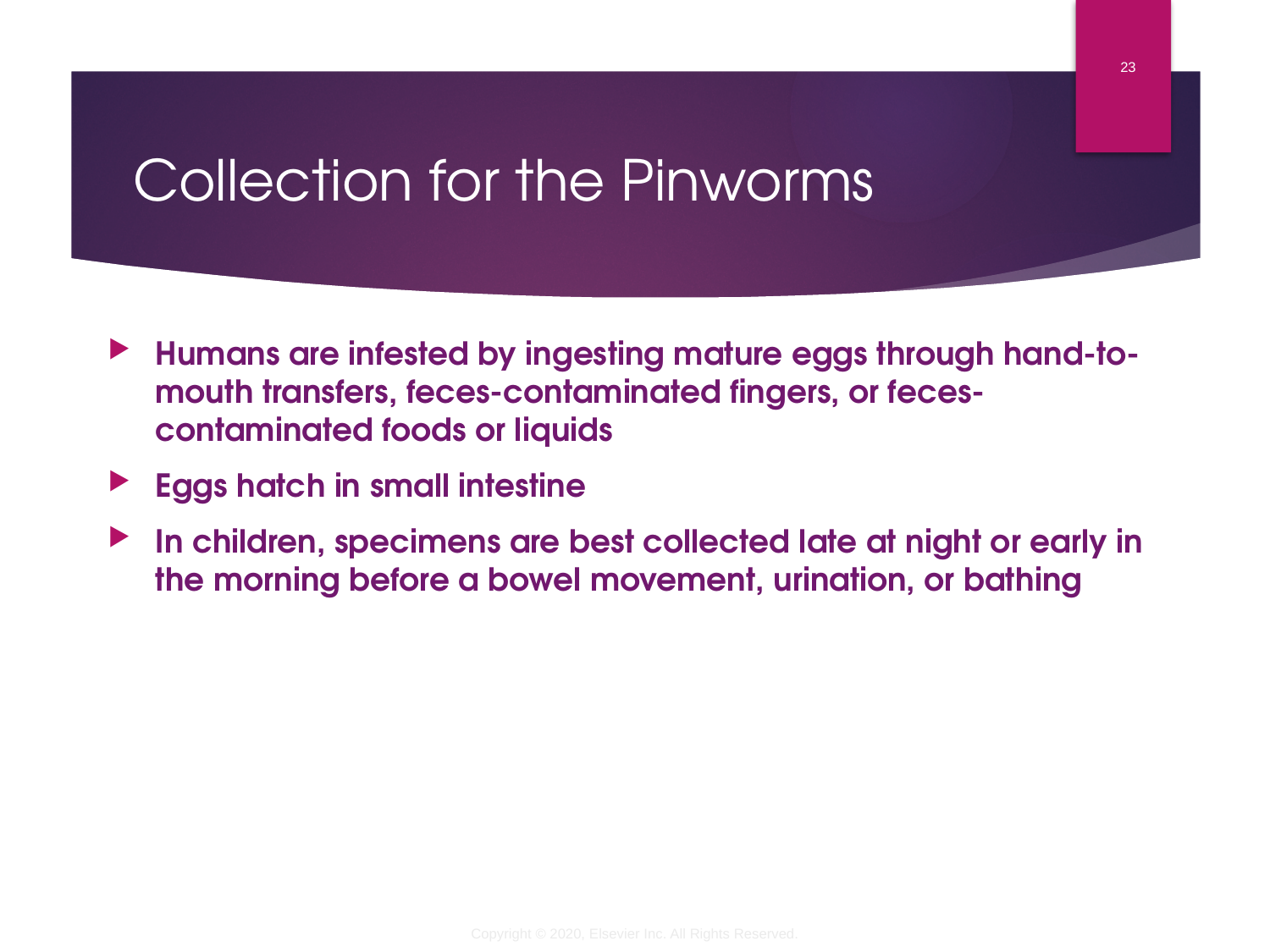

23

# Collection for the Pinworms
Humans are infested by ingesting mature eggs through hand-to-mouth transfers, feces-contaminated fingers, or feces-contaminated foods or liquids
Eggs hatch in small intestine
In children, specimens are best collected late at night or early in the morning before a bowel movement, urination, or bathing